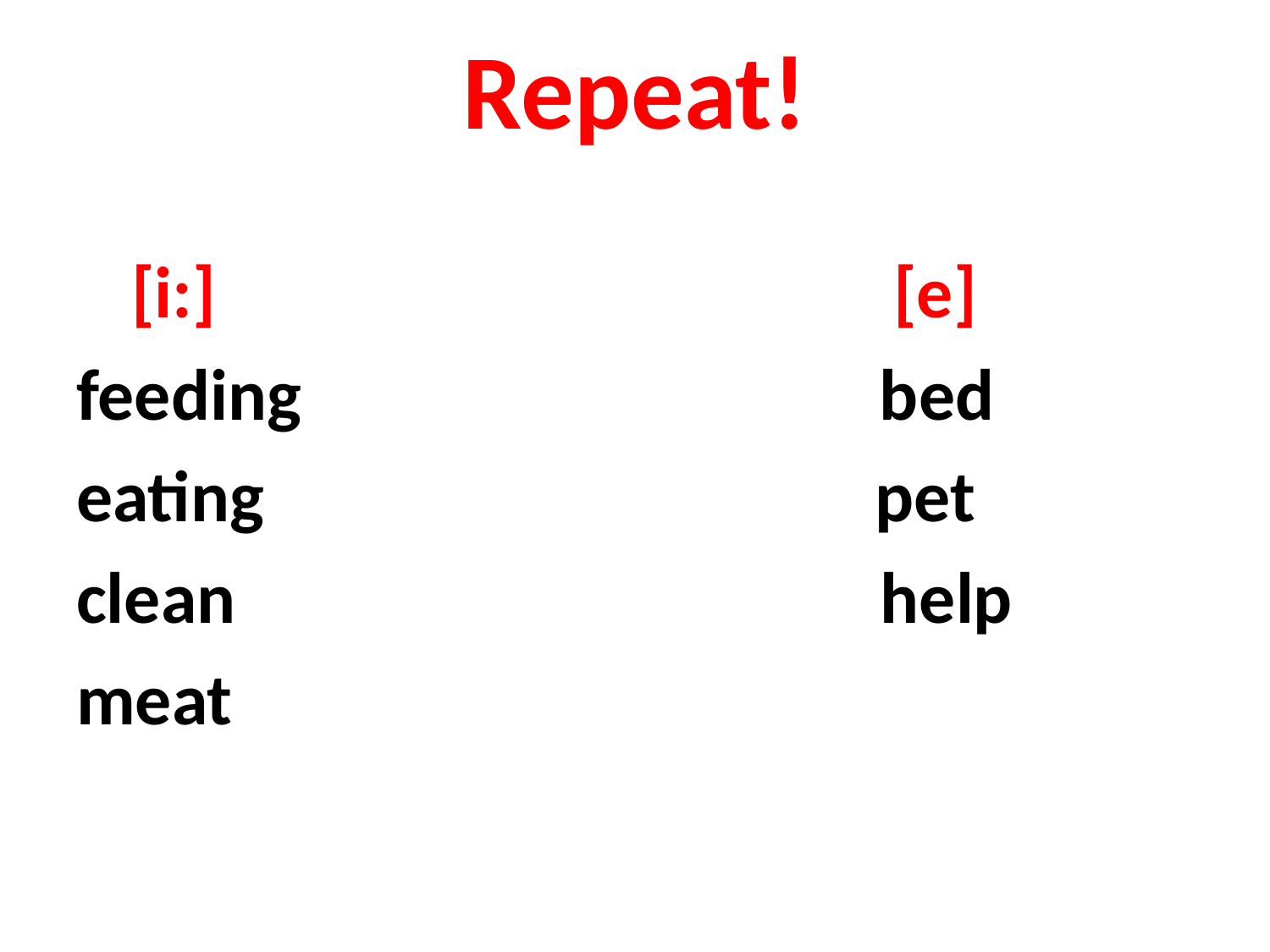

# Repeat!

     [i:]                                         [e]
feeding                                   bed
eating                                     pet
clean                                       help
meat